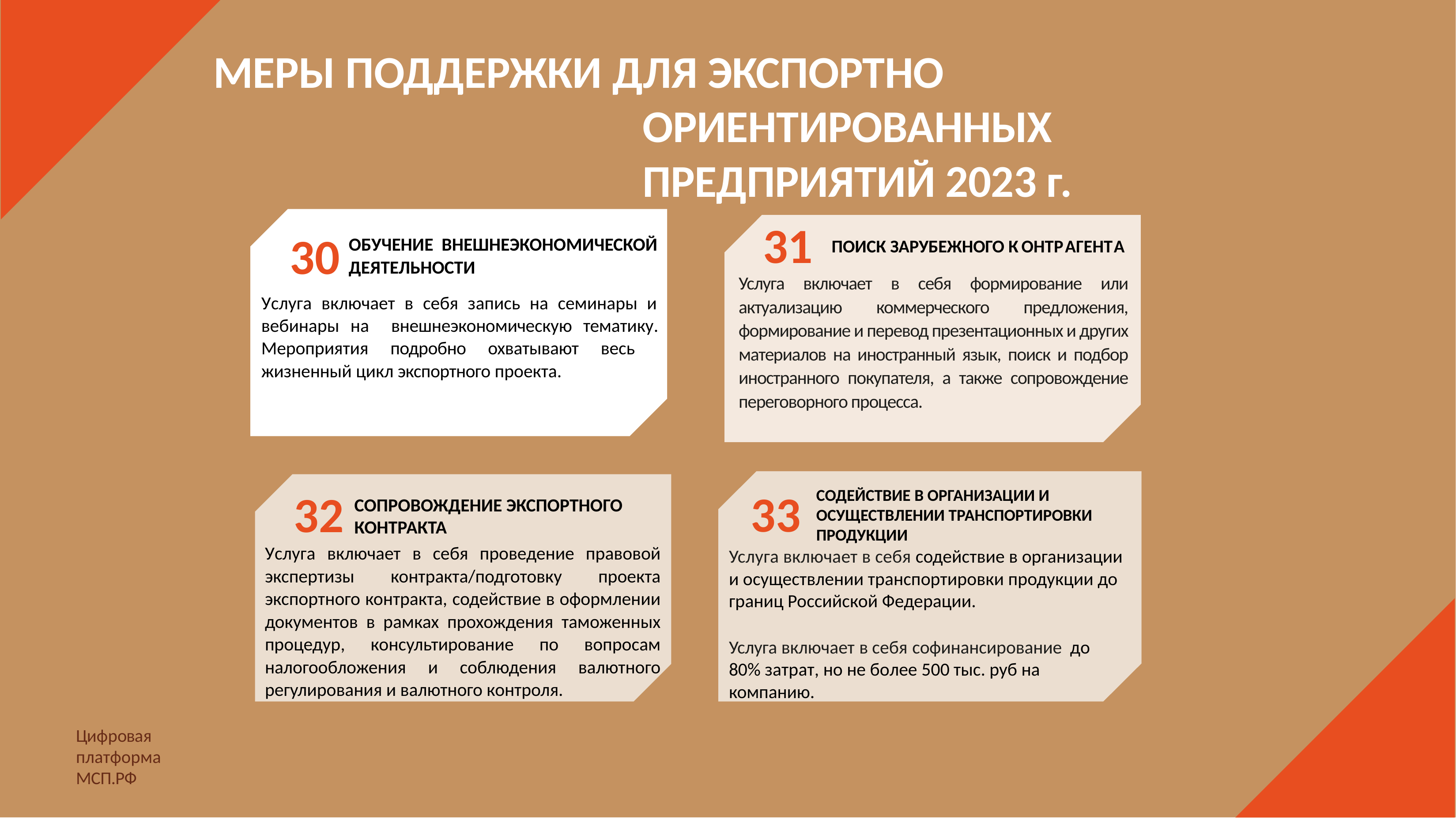

МЕРЫ ПОДДЕРЖКИ ДЛЯ ЭКСПОРТНО ОРИЕНТИРОВАННЫХ  ПРЕДПРИЯТИЙ 2023 г.

31

# 30
ОБУЧЕНИЕ  ВНЕШНЕЭКОНОМИЧЕСКОЙ  ДЕЯТЕЛЬНОСТИ

ПОИСК ЗАРУБЕЖНОГО К ОНТР АГЕНТ А
Услуга включает в себя формирование или актуализацию коммерческого предложения, формирование и перевод презентационных и других материалов на иностранный язык, поиск и подбор иностранного покупателя, а также сопровождение переговорного процесса.

Услуга включает в себя запись на семинары и вебинары на  внешнеэкономическую тематику. Мероприятия подробно охватывают весь  жизненный цикл экспортного проекта.

СОДЕЙСТВИЕ В ОРГАНИЗАЦИИ И ОСУЩЕСТВЛЕНИИ ТРАНСПОРТИРОВКИ ПРОДУКЦИИ

33
32
СОПРОВОЖДЕНИЕ ЭКСПОРТНОГО КОНТРАКТА

Услуга включает в себя проведение правовой экспертизы контракта/подготовку проекта экспортного контракта, содействие в оформлении документов в рамках прохождения таможенных процедур, консультирование по вопросам налогообложения и соблюдения валютного регулирования и валютного контроля.

Услуга включает в себя содействие в организации и осуществлении транспортировки продукции до границ Российской Федерации.

Услуга включает в себя софинансирование  до 80% затрат, но не более 500 тыс. руб на компанию.

Цифровая платформа
МСП.РФ